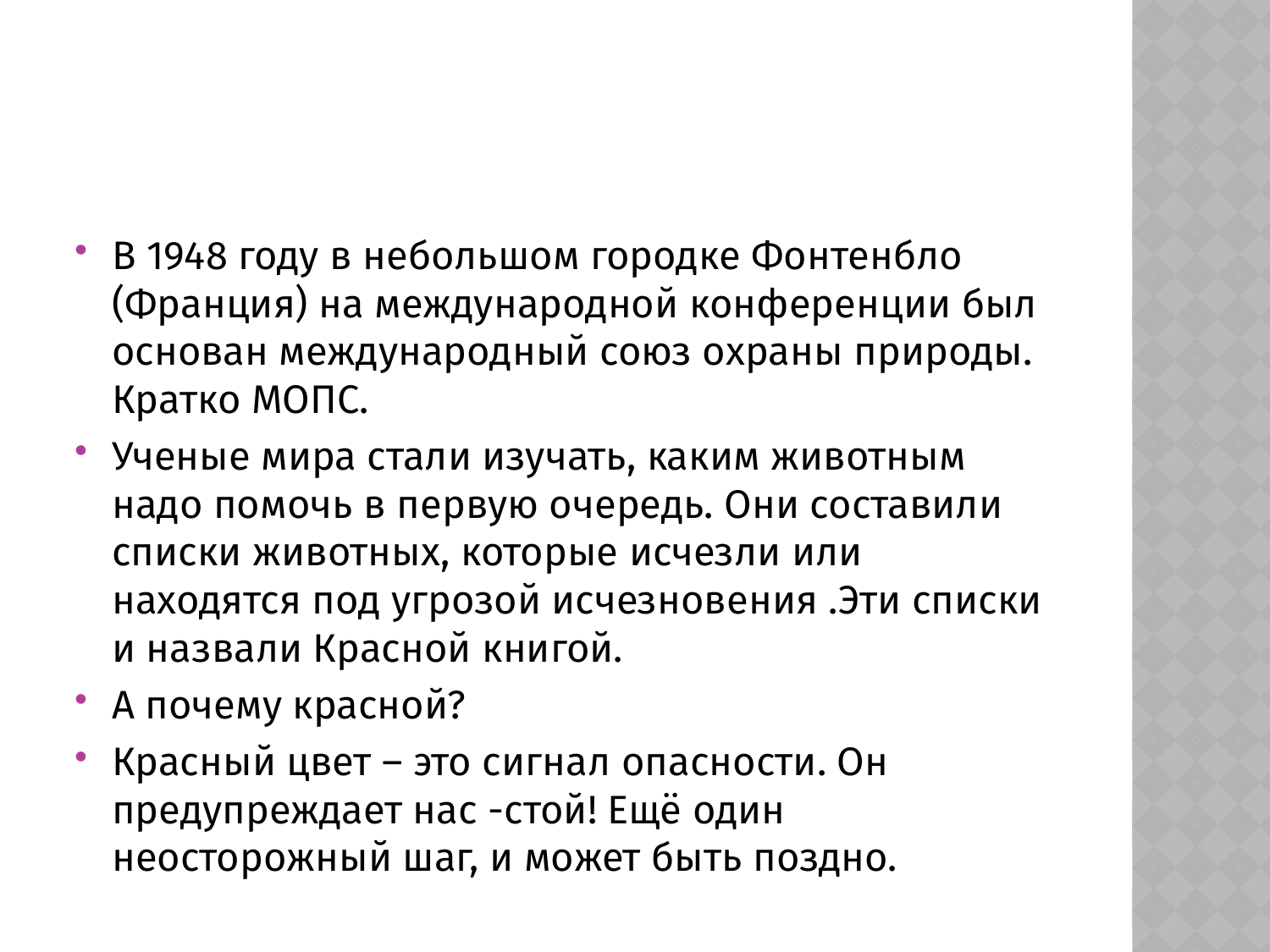

#
В 1948 году в небольшом городке Фонтенбло (Франция) на международной конференции был основан международный союз охраны природы. Кратко МОПС.
Ученые мира стали изучать, каким животным надо помочь в первую очередь. Они составили списки животных, которые исчезли или находятся под угрозой исчезновения .Эти списки и назвали Красной книгой.
А почему красной?
Красный цвет – это сигнал опасности. Он предупреждает нас -стой! Ещё один неосторожный шаг, и может быть поздно.